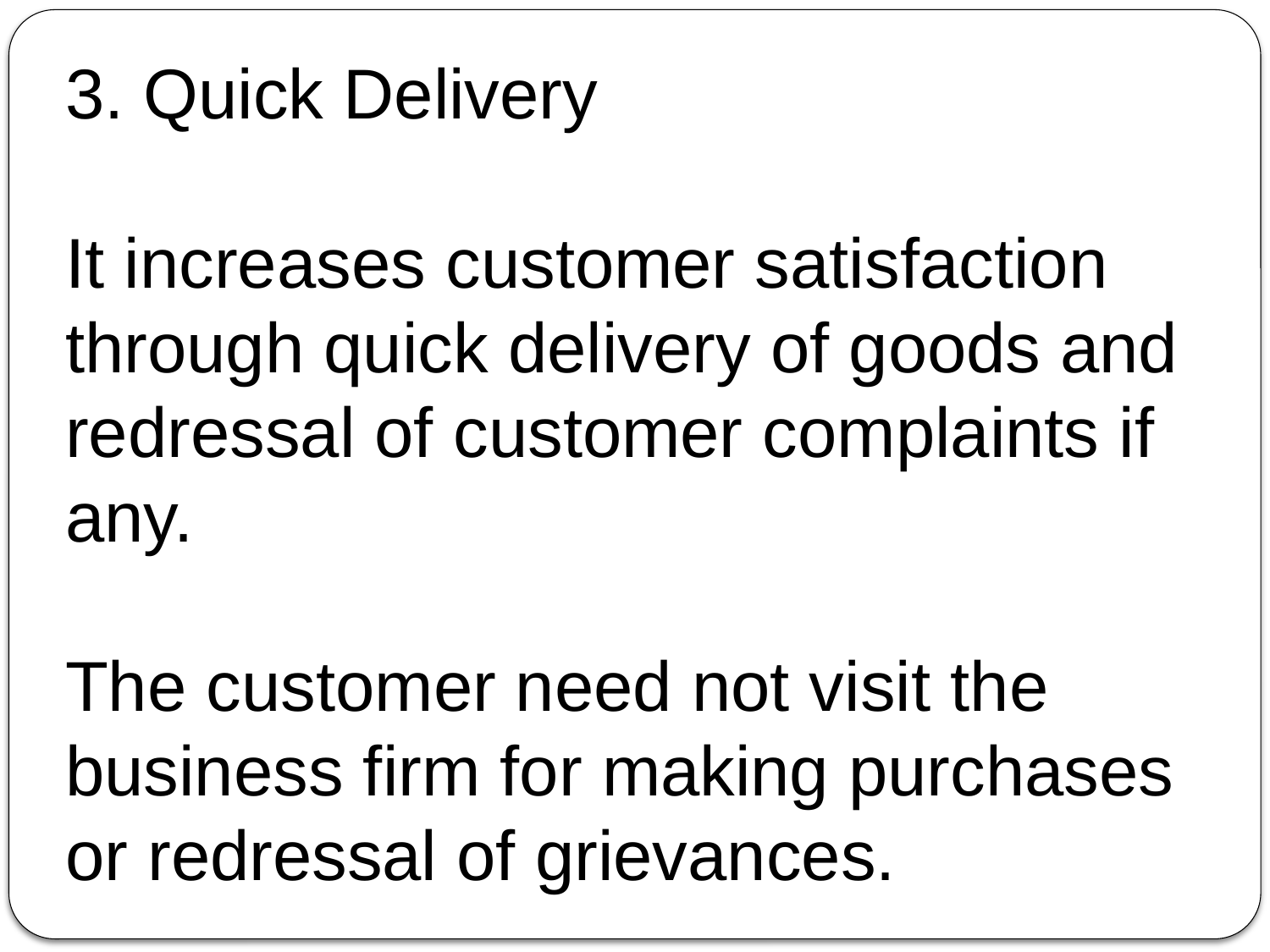

3. Quick Delivery

It increases customer satisfaction through quick delivery of goods and redressal of customer complaints if any.

The customer need not visit the business firm for making purchases or redressal of grievances.